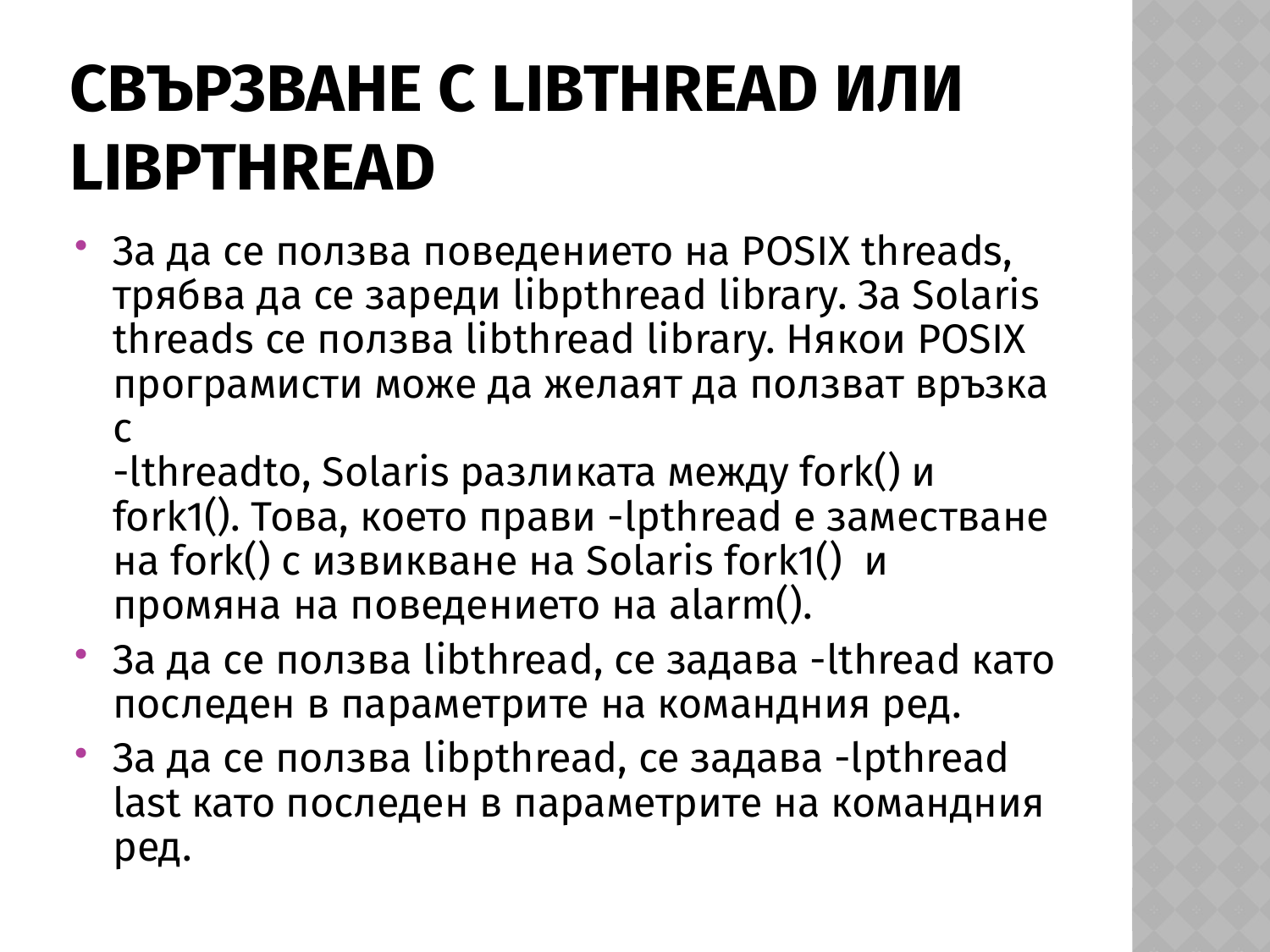

# Свързване с libthread или libpthread
За да се ползва поведението на POSIX threads, трябва да се зареди libpthread library. За Solaris threads се ползва libthread library. Някои POSIX програмисти може да желаят да ползват връзка с
-lthreadto, Solaris разликата между fork() и fork1(). Това, което прави -lpthread е заместване на fork() с извикване на Solaris fork1()  и промяна на поведението на alarm().
За да се ползва libthread, се задава -lthread като последен в параметрите на командния ред.
За да се ползва libpthread, се задава -lpthread last като последен в параметрите на командния ред.